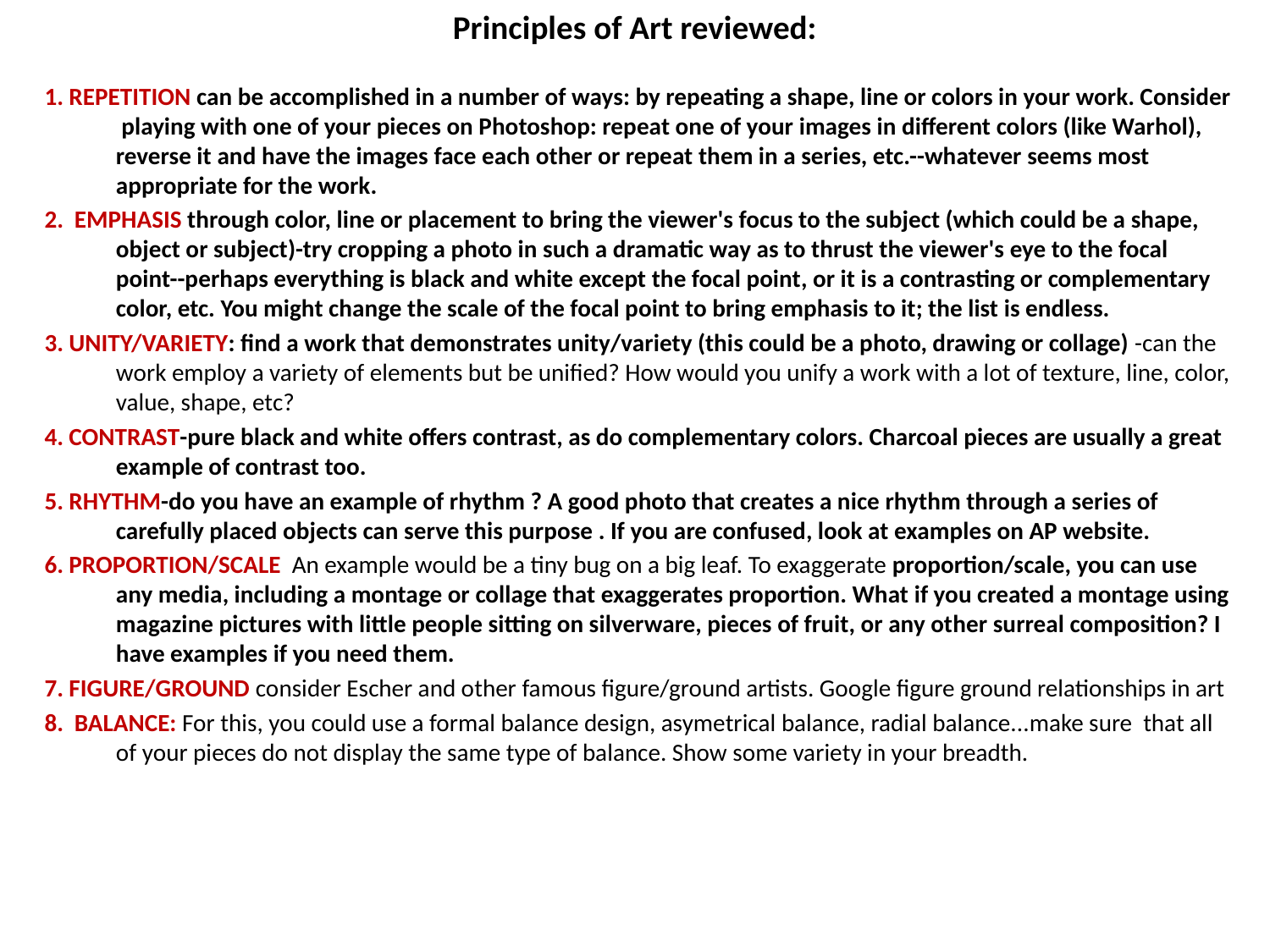

# Principles of Art reviewed:
1. REPETITION can be accomplished in a number of ways: by repeating a shape, line or colors in your work. Consider  playing with one of your pieces on Photoshop: repeat one of your images in different colors (like Warhol), reverse it and have the images face each other or repeat them in a series, etc.--whatever seems most appropriate for the work.
2.  EMPHASIS through color, line or placement to bring the viewer's focus to the subject (which could be a shape, object or subject)-try cropping a photo in such a dramatic way as to thrust the viewer's eye to the focal point--perhaps everything is black and white except the focal point, or it is a contrasting or complementary color, etc. You might change the scale of the focal point to bring emphasis to it; the list is endless.
3. UNITY/VARIETY: find a work that demonstrates unity/variety (this could be a photo, drawing or collage) -can the work employ a variety of elements but be unified? How would you unify a work with a lot of texture, line, color, value, shape, etc?
4. CONTRAST-pure black and white offers contrast, as do complementary colors. Charcoal pieces are usually a great example of contrast too.
5. RHYTHM-do you have an example of rhythm ? A good photo that creates a nice rhythm through a series of carefully placed objects can serve this purpose . If you are confused, look at examples on AP website.
6. PROPORTION/SCALE  An example would be a tiny bug on a big leaf. To exaggerate proportion/scale, you can use any media, including a montage or collage that exaggerates proportion. What if you created a montage using magazine pictures with little people sitting on silverware, pieces of fruit, or any other surreal composition? I have examples if you need them.
7. FIGURE/GROUND consider Escher and other famous figure/ground artists. Google figure ground relationships in art
8.  BALANCE: For this, you could use a formal balance design, asymetrical balance, radial balance...make sure  that all of your pieces do not display the same type of balance. Show some variety in your breadth.